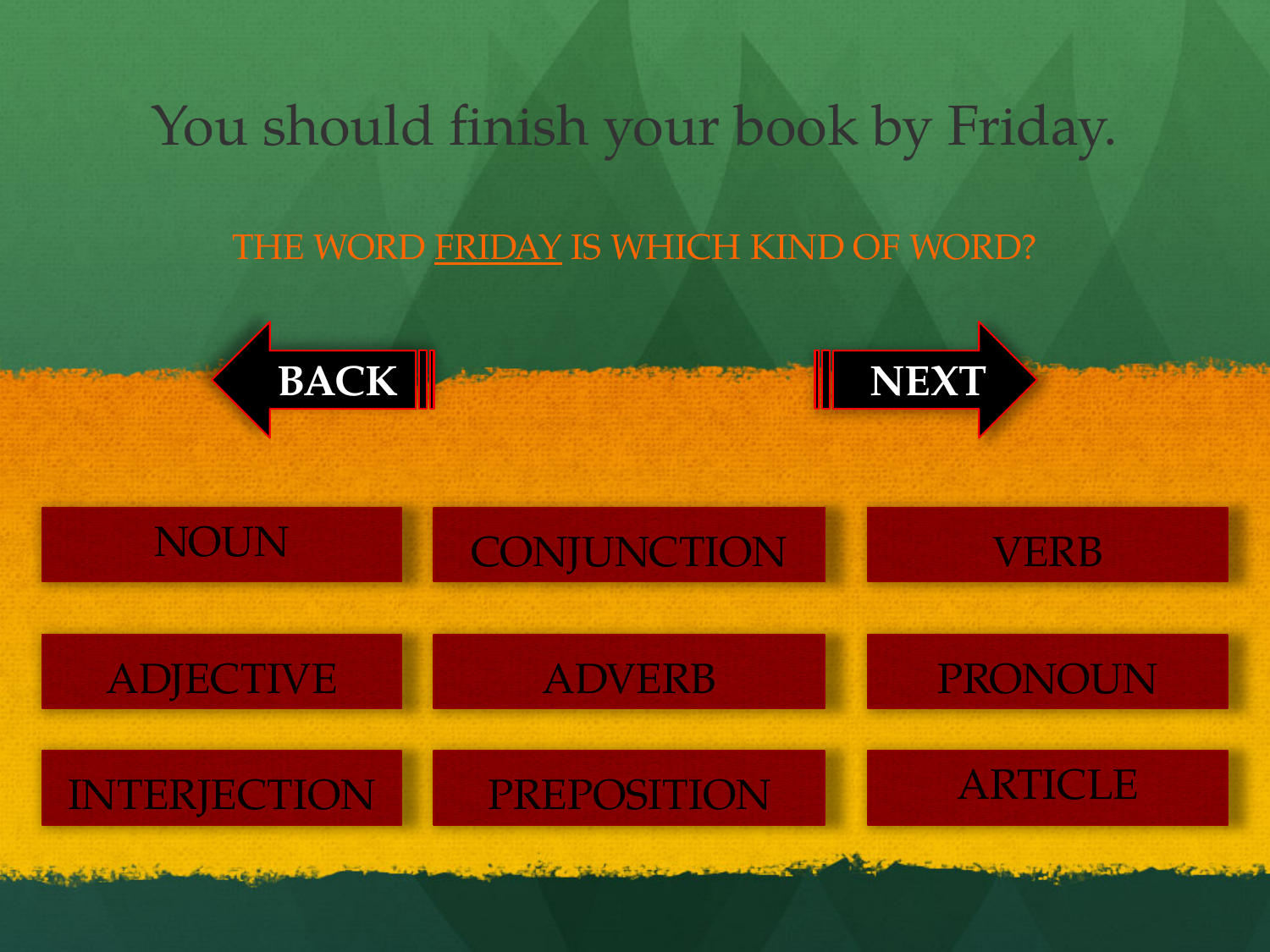

# You should finish your book by Friday. THE WORD FRIDAY IS WHICH KIND OF WORD?

BACK

NEXT

NOUN

CONJUNCTION
VERB

ADJECTIVE
ADVERB
PRONOUN

ARTICLE
INTERJECTION
PREPOSITION